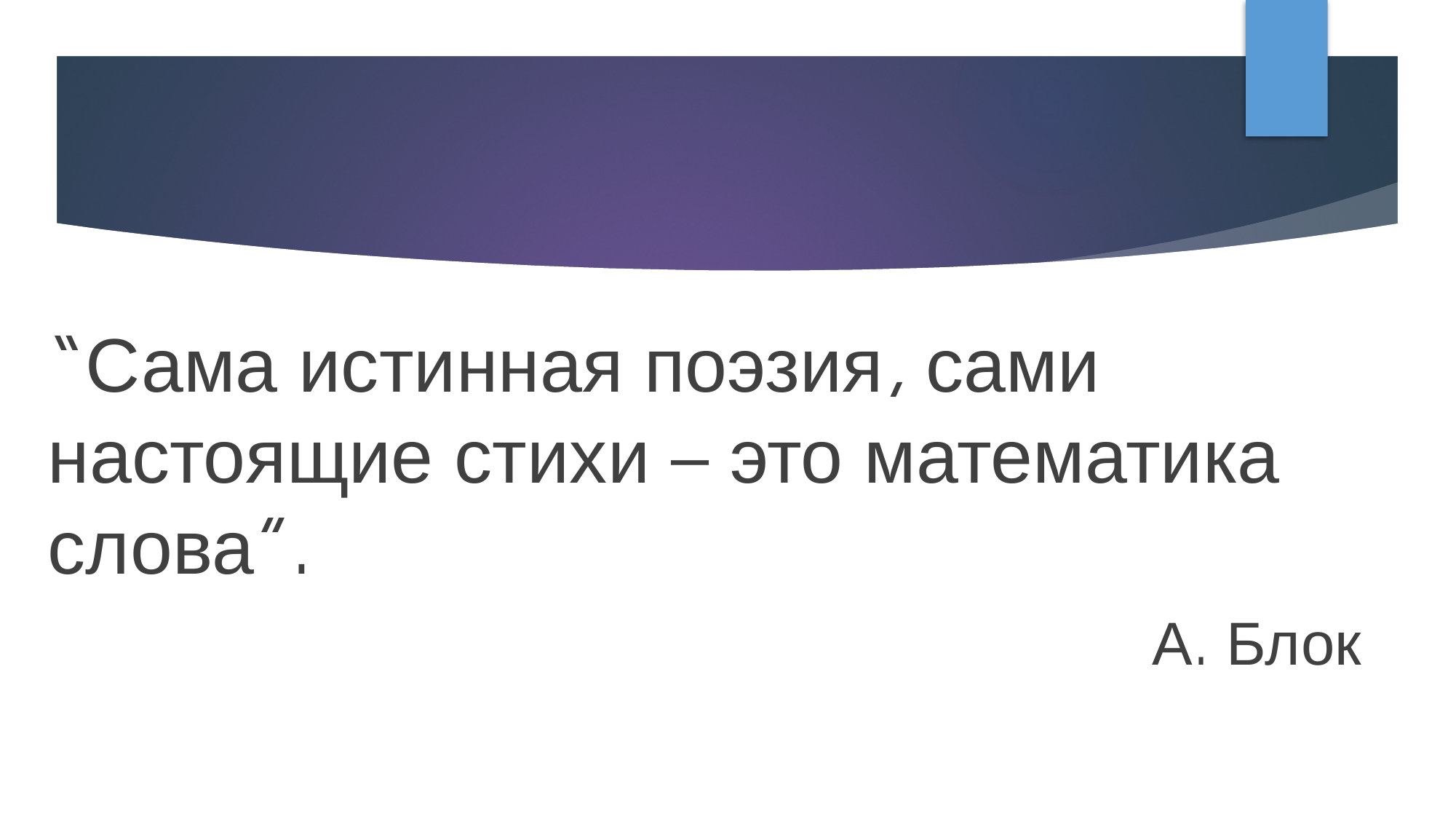

#
“Сама истинная поэзия, сами настоящие стихи – это математика слова”.
                                                                  А. Блок